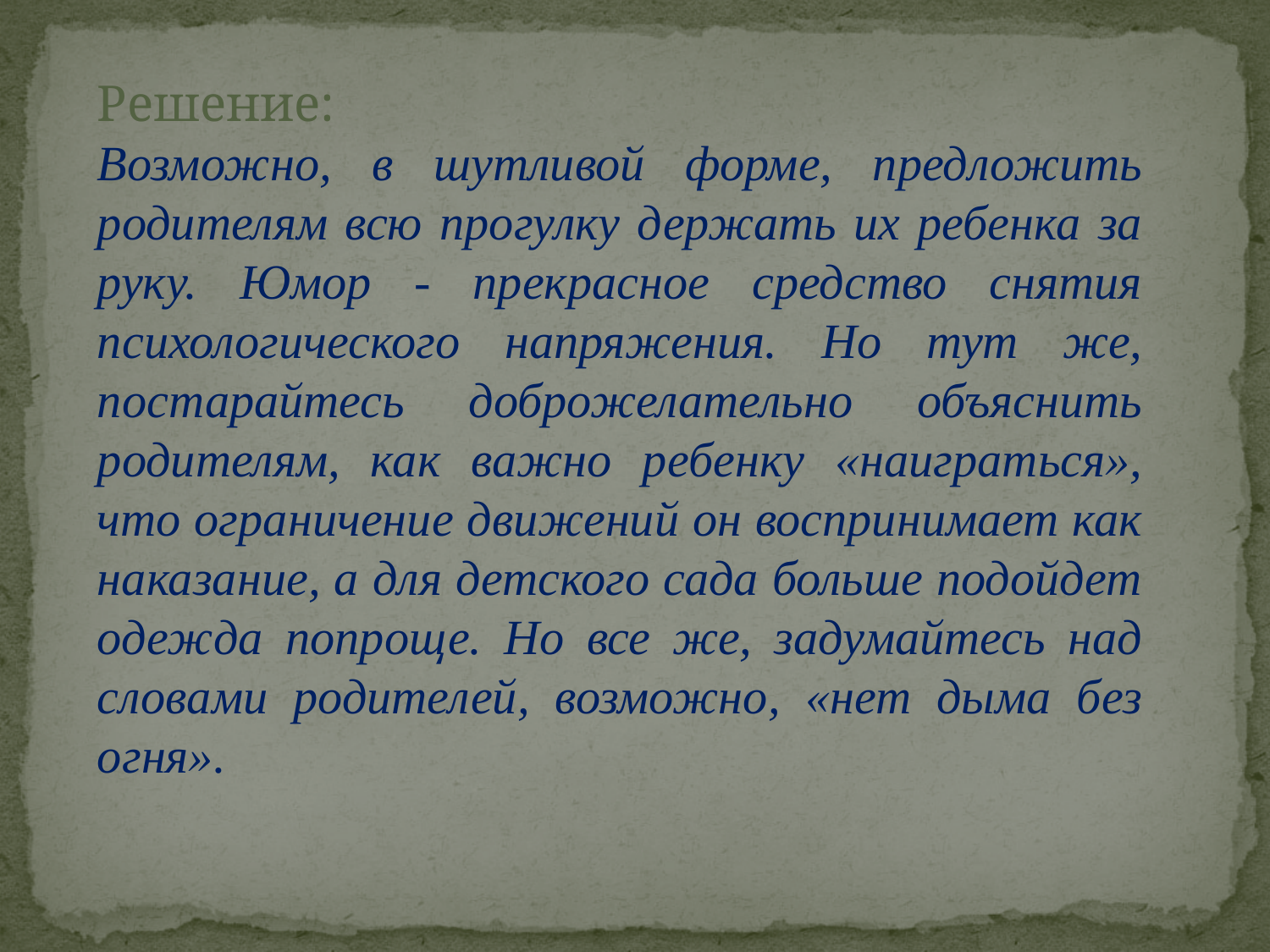

Решение:
Возможно, в шутливой форме, предложить родителям всю прогулку держать их ребенка за руку. Юмор - прекрасное средство снятия психологического напря­жения. Но тут же, постарайтесь доброжелательно объяснить родителям, как важно ребенку «наиграться», что ограничение движений он воспринимает как наказание, а для детского сада больше подойдет одеж­да попроще. Но все же, задумайтесь над словами родителей, возможно, «нет дыма без огня».